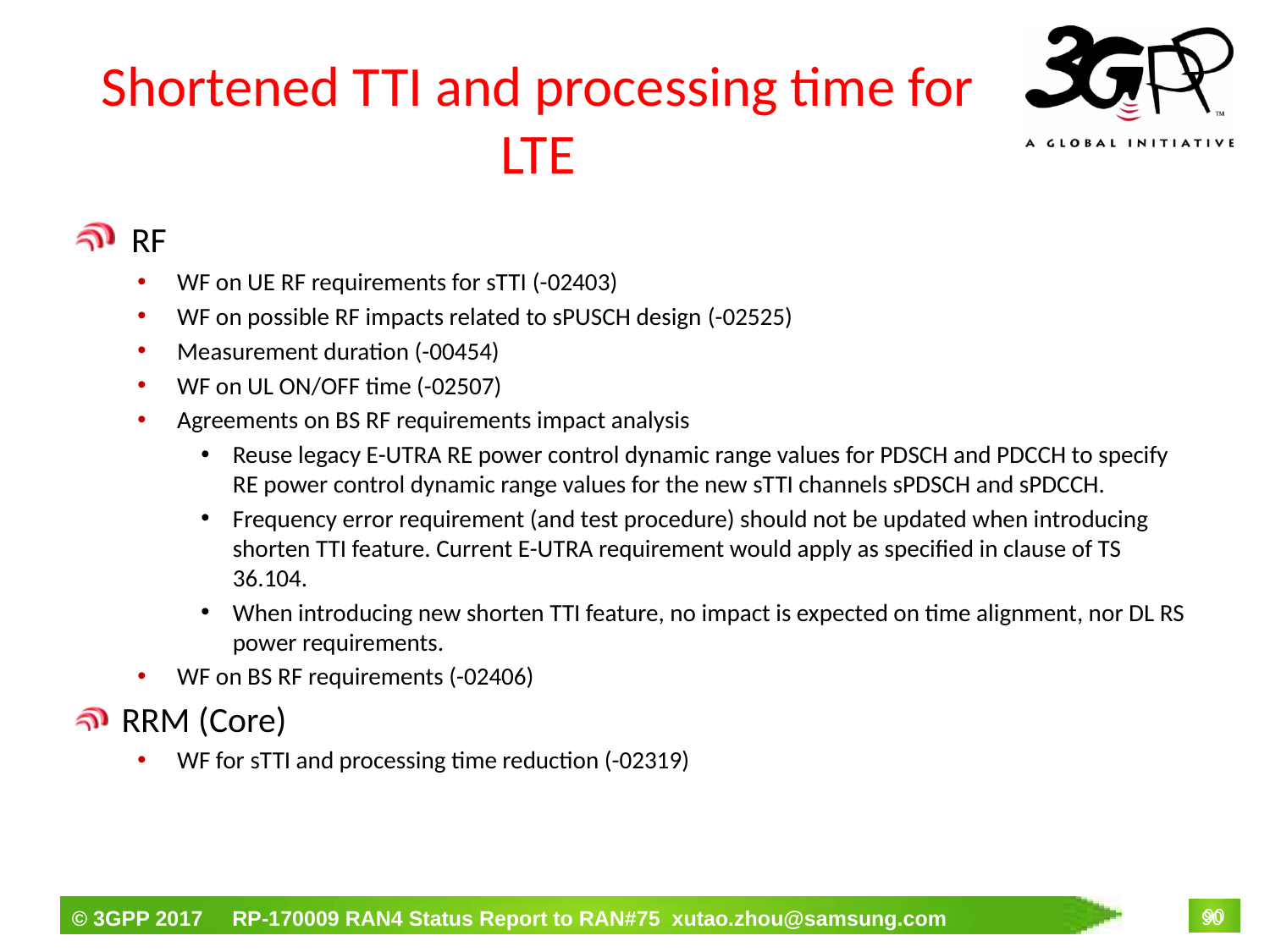

# Shortened TTI and processing time for LTE
 RF
WF on UE RF requirements for sTTI (-02403)
WF on possible RF impacts related to sPUSCH design (-02525)
Measurement duration (-00454)
WF on UL ON/OFF time (-02507)
Agreements on BS RF requirements impact analysis
Reuse legacy E-UTRA RE power control dynamic range values for PDSCH and PDCCH to specify RE power control dynamic range values for the new sTTI channels sPDSCH and sPDCCH.
Frequency error requirement (and test procedure) should not be updated when introducing shorten TTI feature. Current E-UTRA requirement would apply as specified in clause of TS 36.104.
When introducing new shorten TTI feature, no impact is expected on time alignment, nor DL RS power requirements.
WF on BS RF requirements (-02406)
RRM (Core)
WF for sTTI and processing time reduction (-02319)

90